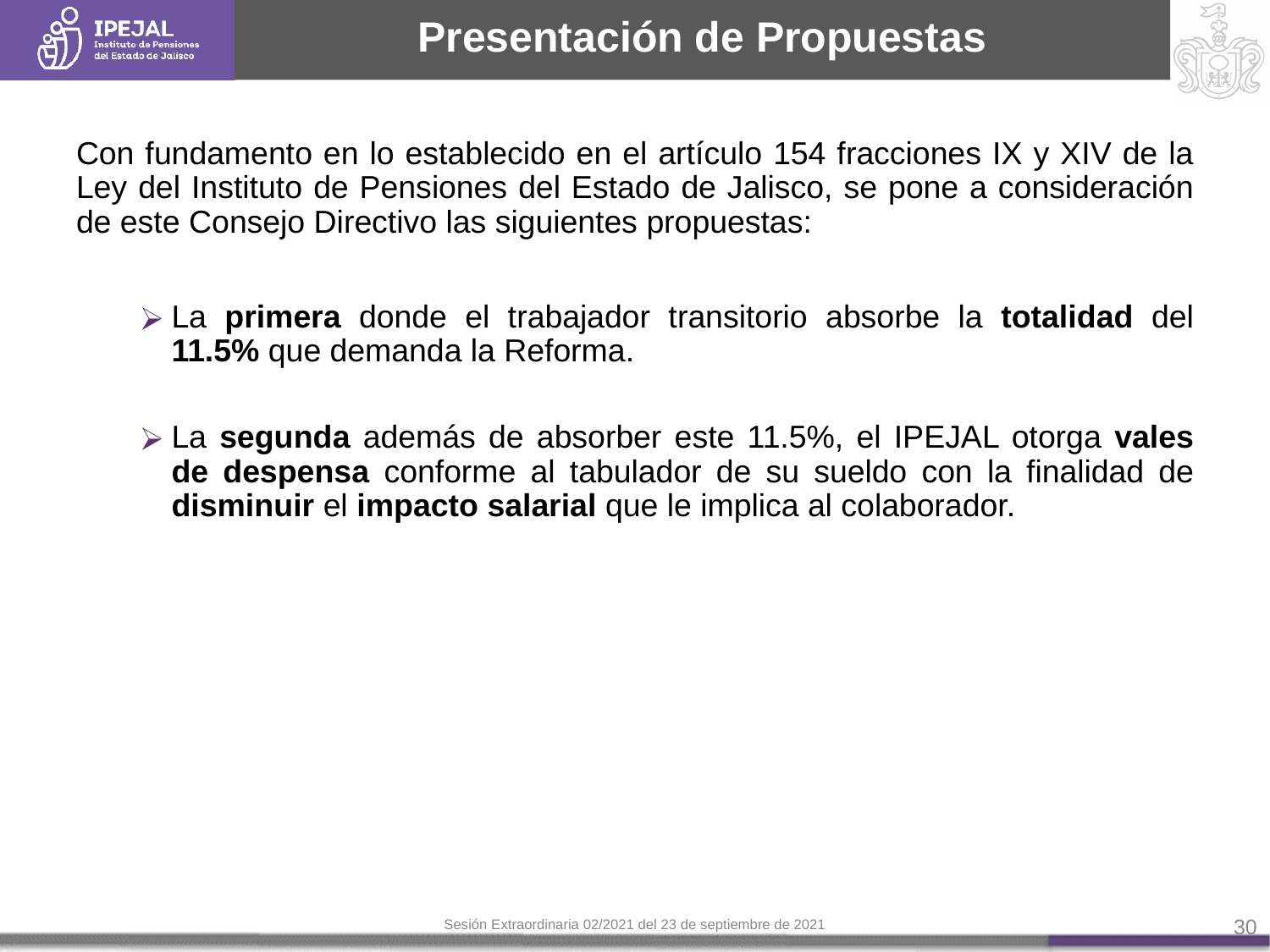

# Presentación de Propuestas
Con fundamento en lo establecido en el artículo 154 fracciones IX y XIV de la Ley del Instituto de Pensiones del Estado de Jalisco, se pone a consideración de este Consejo Directivo las siguientes propuestas:

La primera donde el trabajador transitorio absorbe la totalidad del 11.5% que demanda la Reforma.

La segunda además de absorber este 11.5%, el IPEJAL otorga vales de despensa conforme al tabulador de su sueldo con la finalidad de disminuir el impacto salarial que le implica al colaborador.
Sesión Extraordinaria 02/2021 del 23 de septiembre de 2021
30